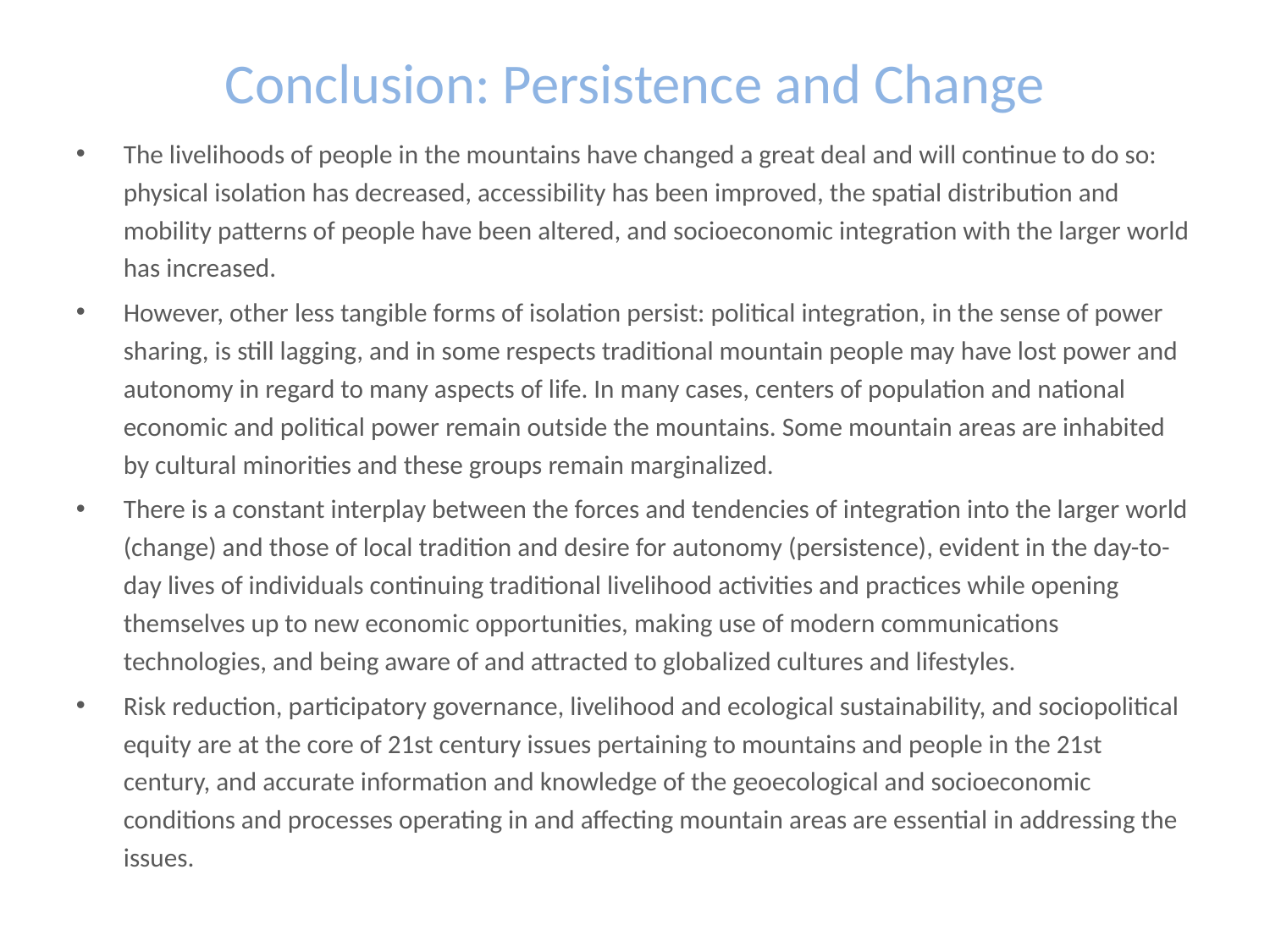

# Conclusion: Persistence and Change
The livelihoods of people in the mountains have changed a great deal and will continue to do so: physical isolation has decreased, accessibility has been improved, the spatial distribution and mobility patterns of people have been altered, and socioeconomic integration with the larger world has increased.
However, other less tangible forms of isolation persist: political integration, in the sense of power sharing, is still lagging, and in some respects traditional mountain people may have lost power and autonomy in regard to many aspects of life. In many cases, centers of population and national economic and political power remain outside the mountains. Some mountain areas are inhabited by cultural minorities and these groups remain marginalized.
There is a constant interplay between the forces and tendencies of integration into the larger world (change) and those of local tradition and desire for autonomy (persistence), evident in the day-to-day lives of individuals continuing traditional livelihood activities and practices while opening themselves up to new economic opportunities, making use of modern communications technologies, and being aware of and attracted to globalized cultures and lifestyles.
Risk reduction, participatory governance, livelihood and ecological sustainability, and sociopolitical equity are at the core of 21st century issues pertaining to mountains and people in the 21st century, and accurate information and knowledge of the geoecological and socioeconomic conditions and processes operating in and affecting mountain areas are essential in addressing the issues.